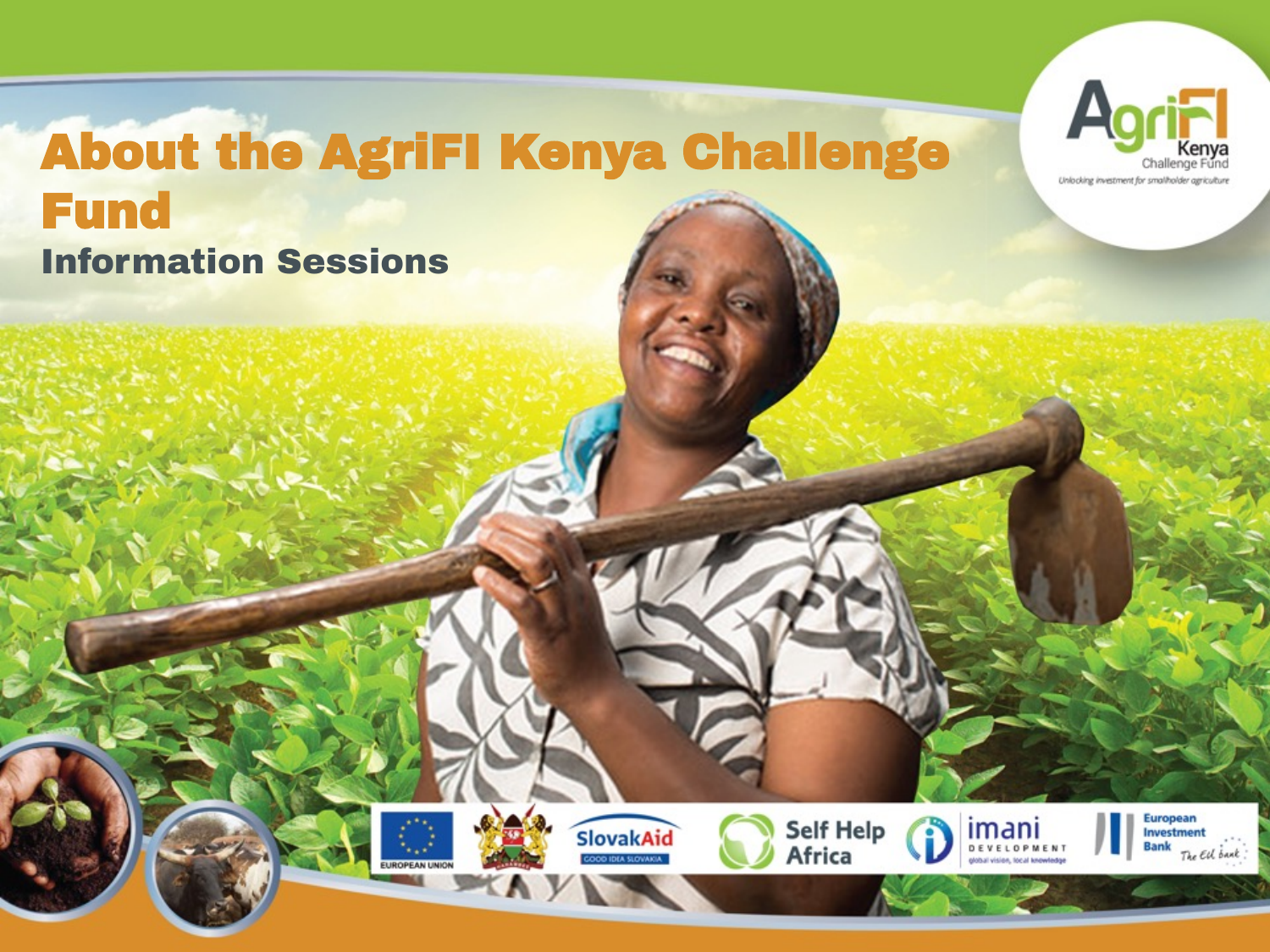

About the AgriFI Kenya Challenge Fund
Information Sessions